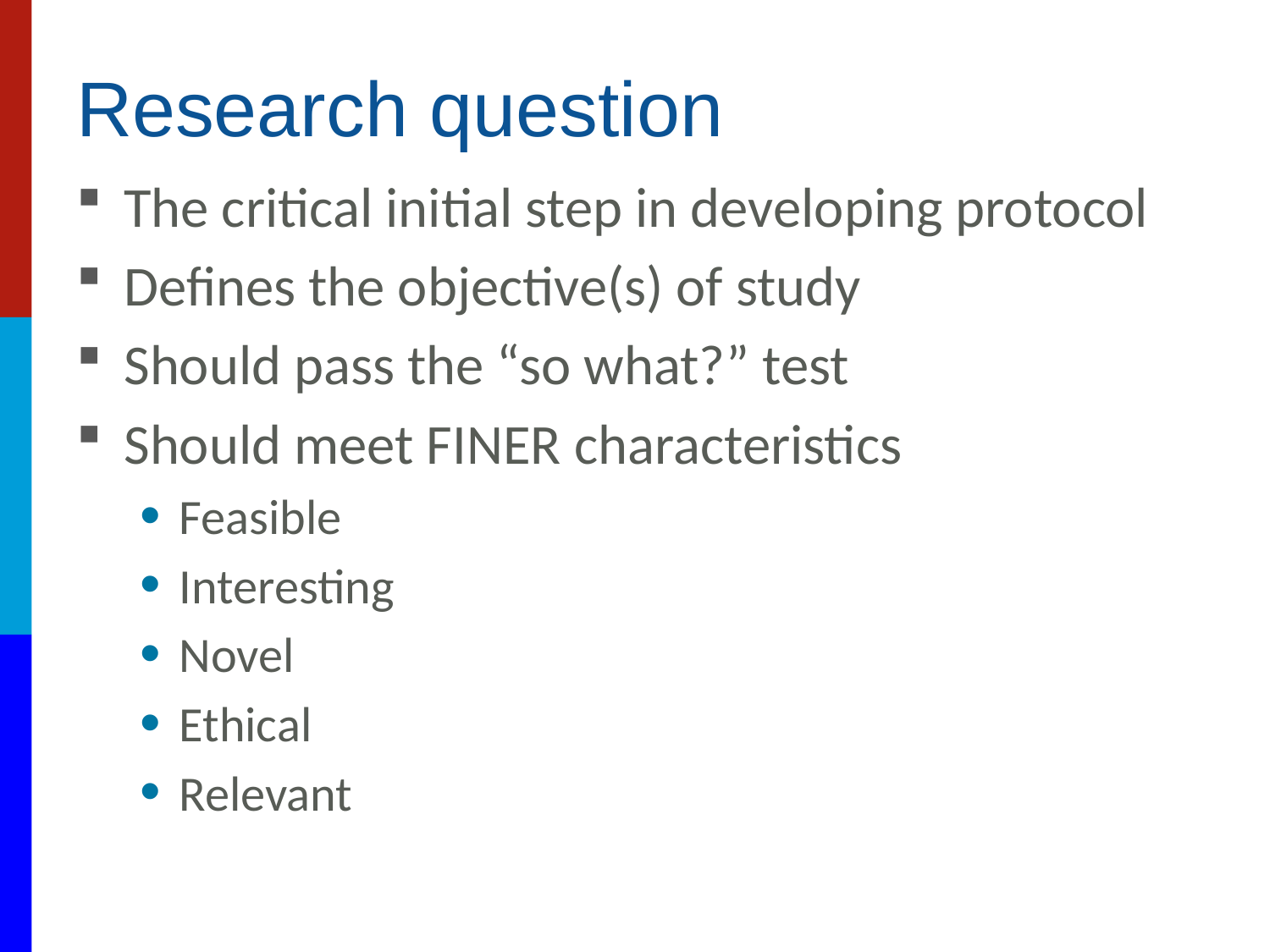

# Research question
The critical initial step in developing protocol
Defines the objective(s) of study
Should pass the “so what?” test
Should meet FINER characteristics
Feasible
Interesting
Novel
Ethical
Relevant